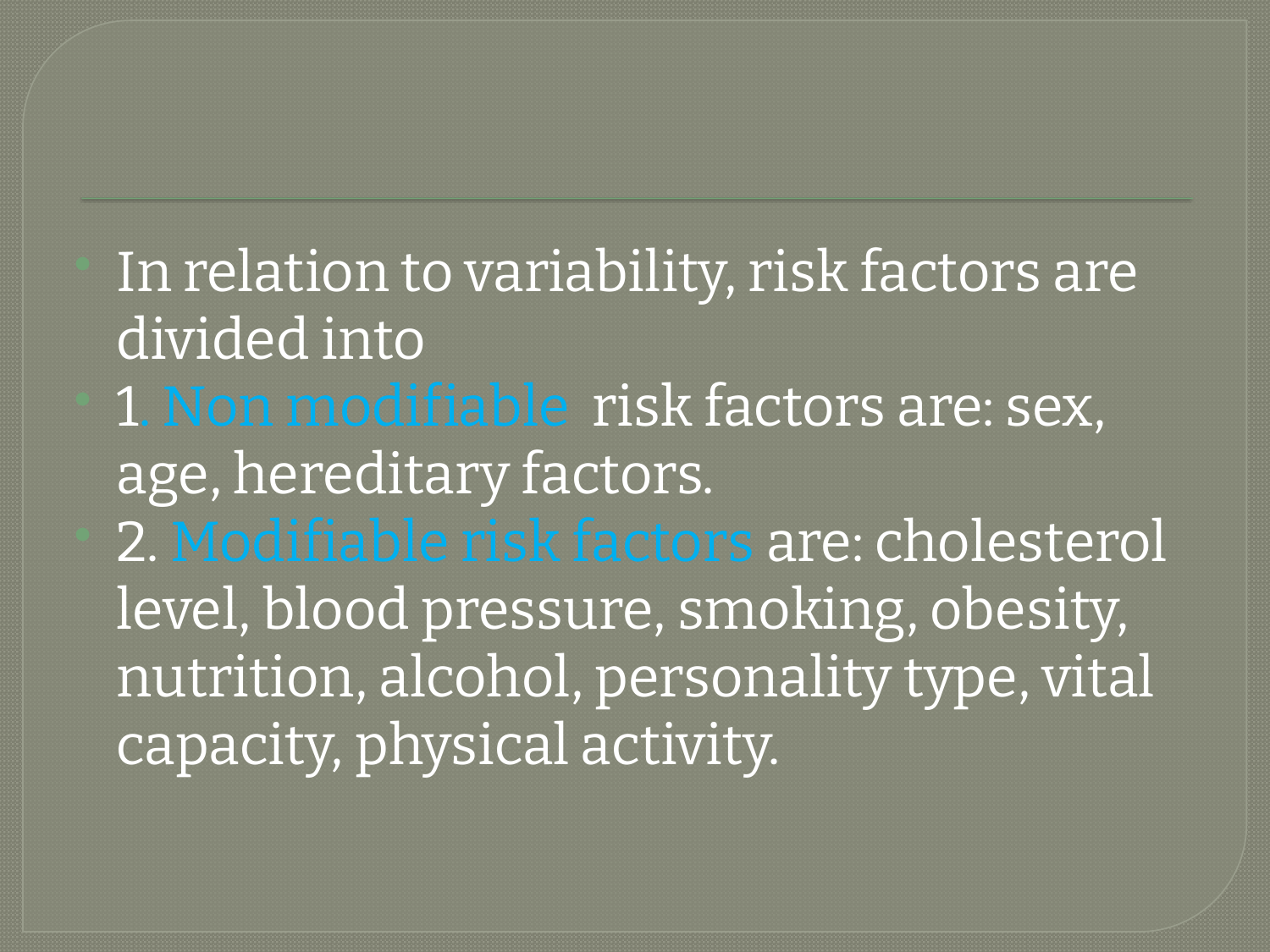

#
In relation to variability, risk factors are divided into
1. Non modifiable  risk factors are: sex, age, hereditary factors.
2. Modifiable risk factors are: cholesterol level, blood pressure, smoking, obesity, nutrition, alcohol, personality type, vital capacity, physical activity.